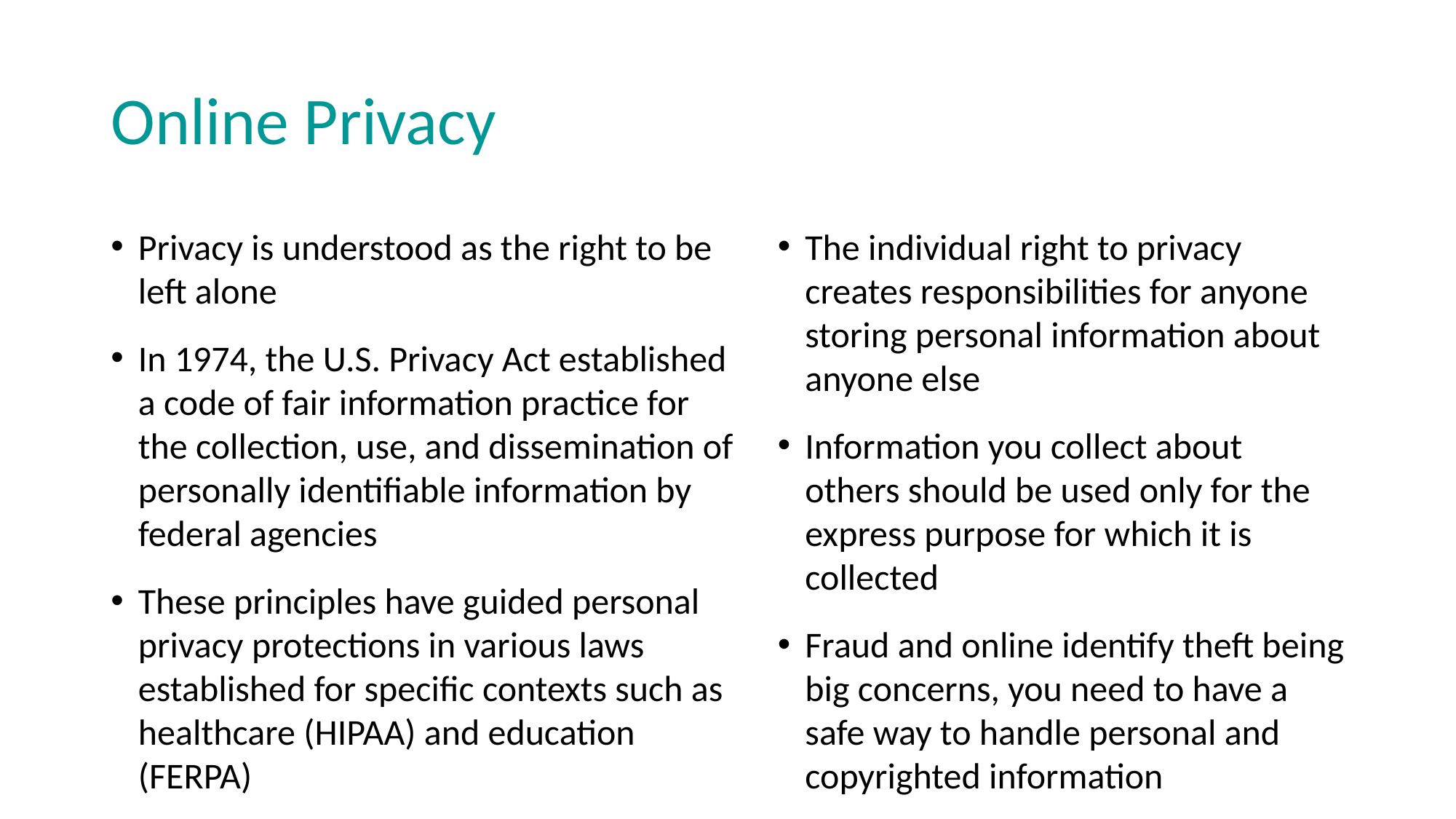

# Online Privacy
Privacy is understood as the right to be left alone
In 1974, the U.S. Privacy Act established a code of fair information practice for the collection, use, and dissemination of personally identifiable information by federal agencies
These principles have guided personal privacy protections in various laws established for specific contexts such as healthcare (HIPAA) and education (FERPA)
The individual right to privacy creates responsibilities for anyone storing personal information about anyone else
Information you collect about others should be used only for the express purpose for which it is collected
Fraud and online identify theft being big concerns, you need to have a safe way to handle personal and copyrighted information